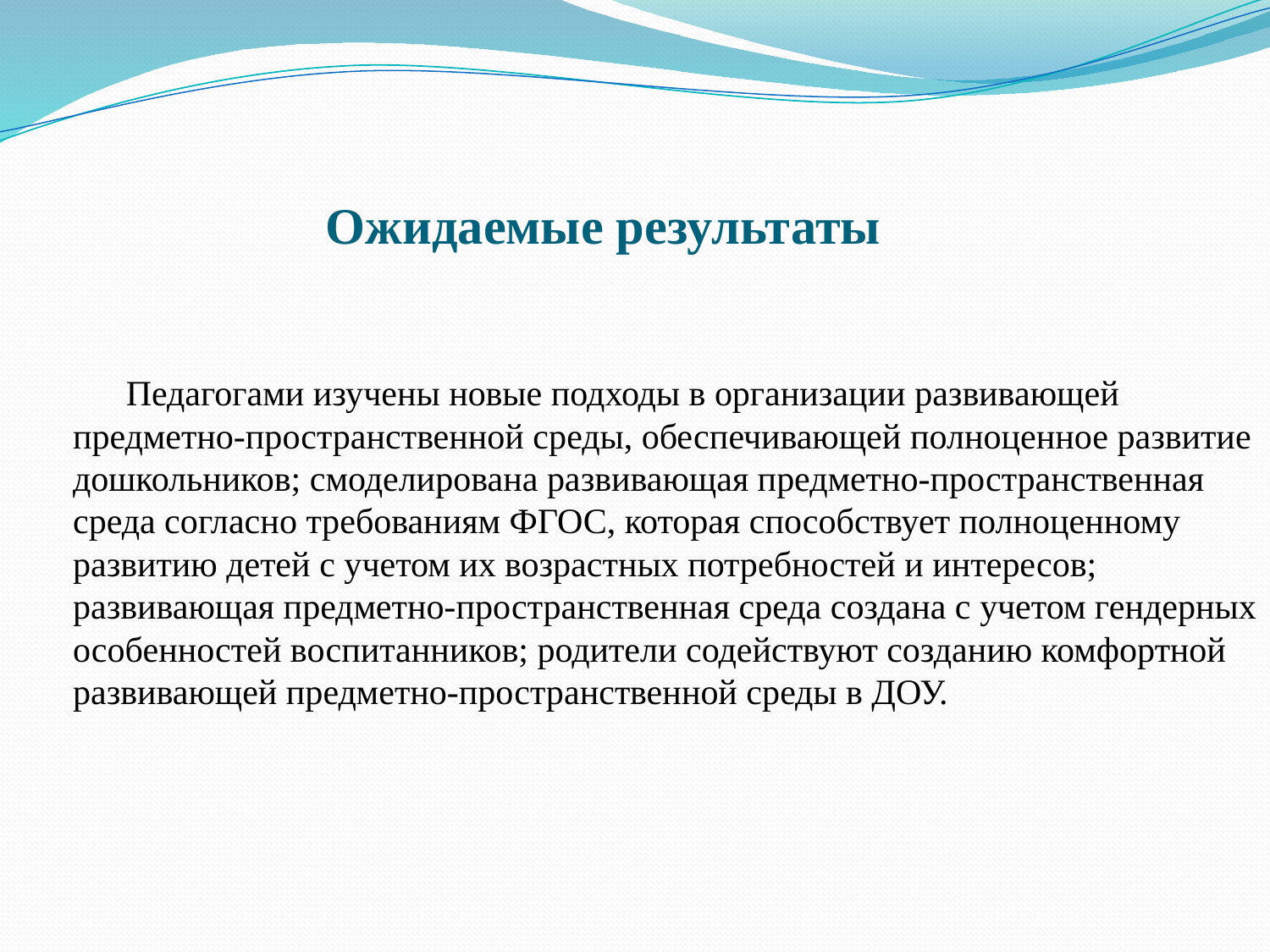

# Ожидаемые результаты
      Педагогами изучены новые подходы в организации развивающей предметно-пространственной среды, обеспечивающей полноценное развитие дошкольников; смоделирована развивающая предметно-пространственная среда согласно требованиям ФГОС, которая способствует полноценному развитию детей с учетом их возрастных потребностей и интересов; развивающая предметно-пространственная среда создана с учетом гендерных особенностей воспитанников; родители содействуют созданию комфортной развивающей предметно-пространственной среды в ДОУ.